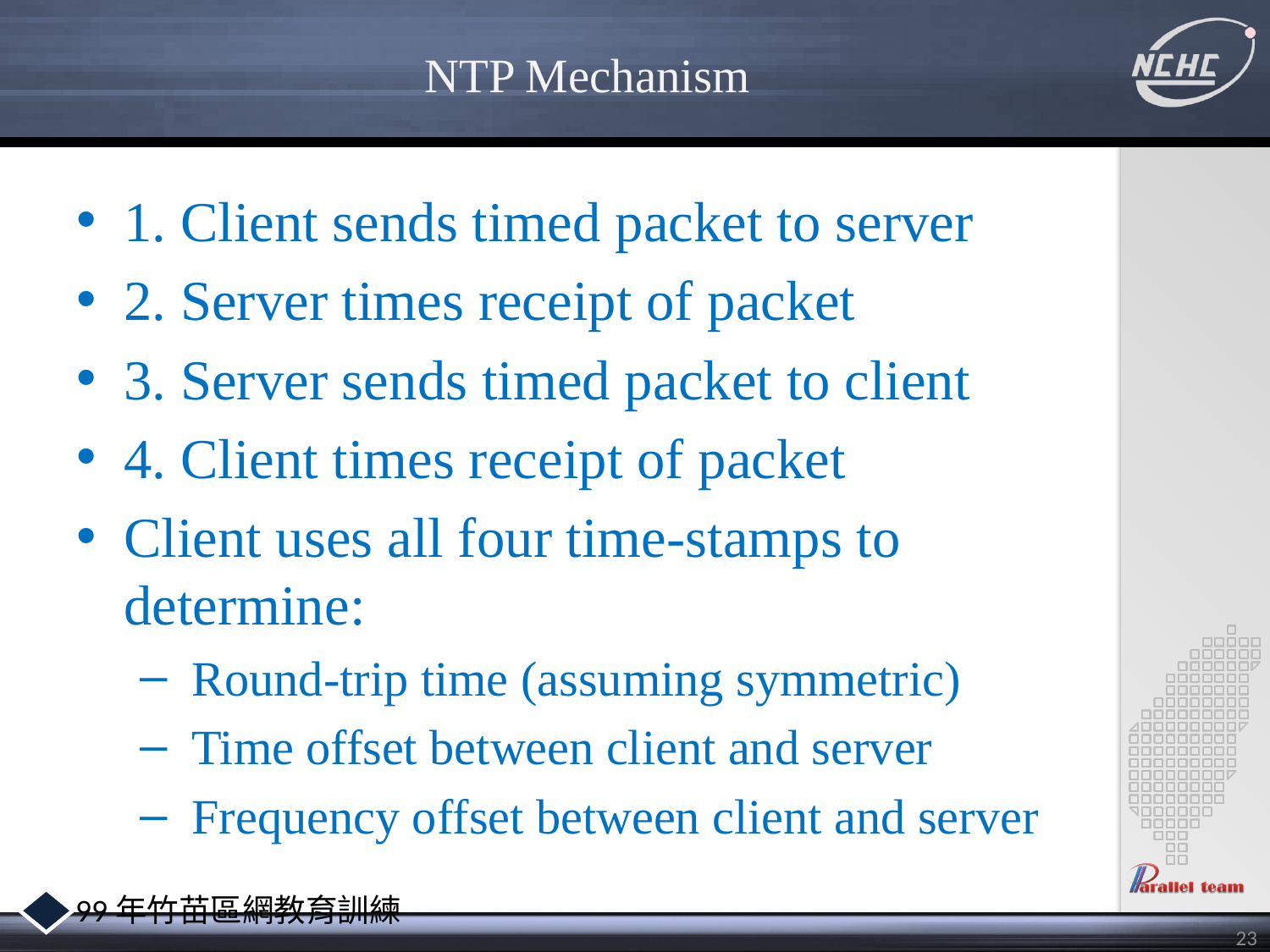

# NTP Mechanism
1. Client sends timed packet to server
2. Server times receipt of packet
3. Server sends timed packet to client
4. Client times receipt of packet
Client uses all four time-stamps to determine:
 Round-trip time (assuming symmetric)
 Time offset between client and server
 Frequency offset between client and server
23